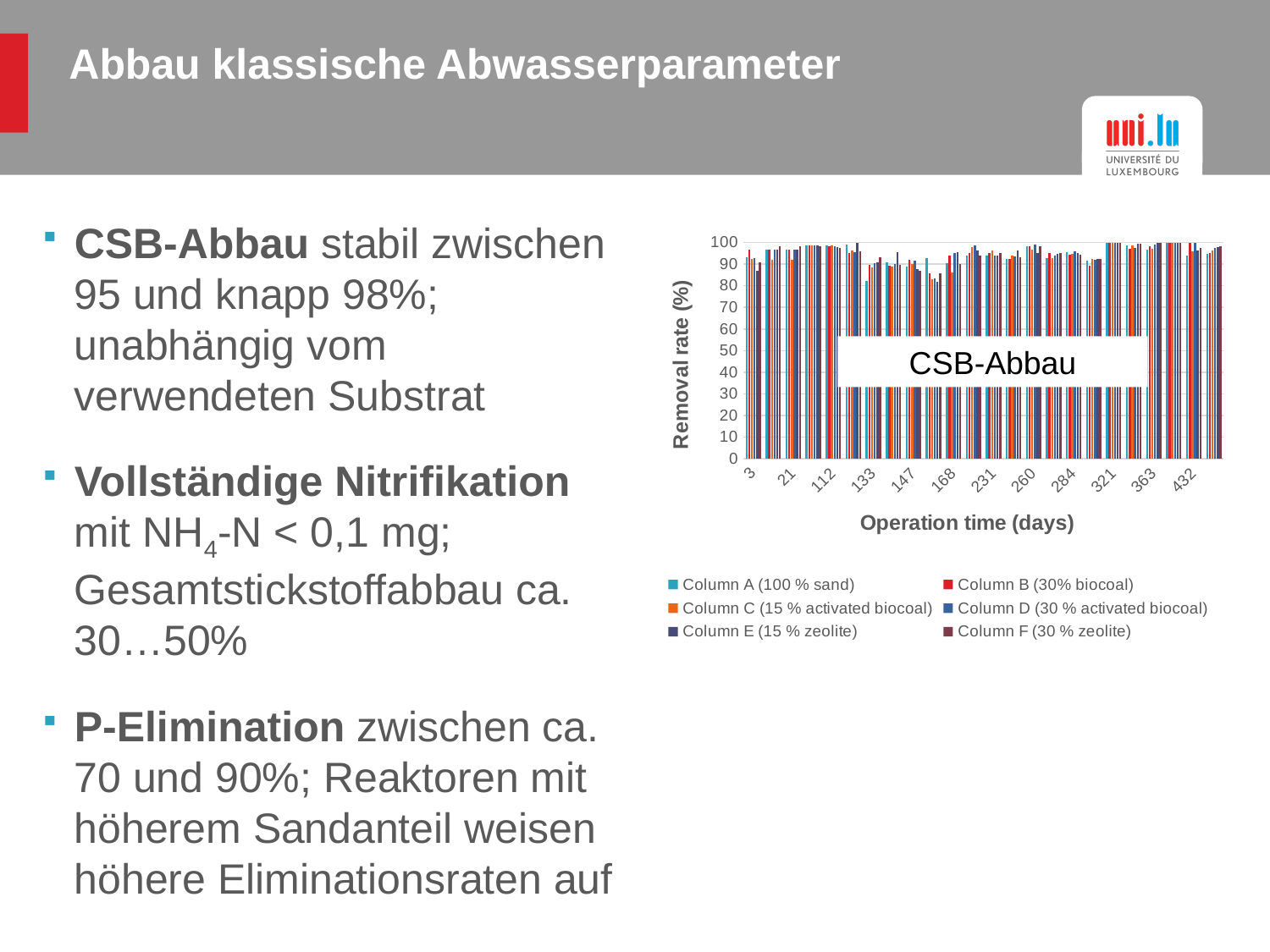

# Abbau klassische Abwasserparameter
CSB-Abbau stabil zwischen 95 und knapp 98%; unabhängig vom verwendeten Substrat
Vollständige Nitrifikation mit NH4-N < 0,1 mg; Gesamtstickstoffabbau ca. 30…50%
P-Elimination zwischen ca. 70 und 90%; Reaktoren mit höherem Sandanteil weisen höhere Eliminationsraten auf

### Chart

| Category | Column A (100 % sand) | Column B (30% biocoal) | Column C (15 % activated biocoal) | Column D (30 % activated biocoal) | Column E (15 % zeolite) | Column F (30 % zeolite) |
|---|---|---|---|---|---|---|
| 3 | 92.99470899470899 | 96.63492063492063 | 92.33862433862434 | 92.5925925925926 | 86.98412698412699 | 90.78306878306877 |
| 10 | 96.7266775777414 | 96.7266775777414 | 91.81669394435352 | 96.7266775777414 | 96.7266775777414 | 98.3633387888707 |
| 21 | 96.83042789223455 | 96.83042789223455 | 92.07606973058637 | 96.83042789223455 | 96.83042789223455 | 98.41521394611728 |
| 45 | 98.5207100591716 | 98.5207100591716 | 98.5207100591716 | 98.5207100591716 | 98.5207100591716 | 98.1508875739645 |
| 112 | 98.77600979192167 | 98.1640146878825 | 98.77600979192167 | 98.1640146878825 | 97.796817625459 | 97.55201958384333 |
| 126 | 99.06024096385542 | 95.16867469879517 | 96.3855421686747 | 95.54216867469879 | 99.69879518072288 | 95.78313253012048 |
| 133 | 82.17948717948718 | 89.74358974358975 | 88.26923076923077 | 90.5128205128205 | 90.89743589743591 | 93.30769230769232 |
| 140 | 90.68345323741008 | 89.08872901678659 | 88.93285371702638 | 89.95203836930456 | 95.50359712230217 | 89.64028776978418 |
| 147 | 88.73096446700508 | 91.85786802030456 | 90.15228426395939 | 91.68527918781726 | 87.51269035532995 | 87.00507614213198 |
| 161 | 92.56410256410257 | 85.64102564102564 | 83.07692307692307 | 83.2051282051282 | 81.7948717948718 | 85.76923076923077 |
| 168 | 90.45 | 94.0625 | 86.125 | 95.0625 | 95.7 | 90.1625 |
| 196 | 93.75 | 95.08749999999999 | 97.6625 | 98.77499999999999 | 96.2625 | 93.80000000000001 |
| 231 | 93.98315282791818 | 95.18652226233453 | 96.38989169675091 | 93.98315282791818 | 93.98315282791818 | 95.18652226233453 |
| 245 | 92.28915662650601 | 92.40963855421687 | 93.855421686747 | 93.37349397590361 | 96.26506024096386 | 93.25301204819277 |
| 260 | 98.19168173598554 | 98.19168173598554 | 96.74502712477397 | 99.09584086799276 | 94.9367088607595 | 98.19168173598554 |
| 274 | 92.80423280423281 | 94.92063492063492 | 92.6984126984127 | 93.96825396825396 | 94.81481481481481 | 94.92063492063492 |
| 284 | 95.57671957671957 | 94.46560846560847 | 94.88888888888889 | 95.78835978835978 | 95.21693121693121 | 94.14075286415712 |
| 298 | 91.64021164021163 | 89.41798941798942 | 92.16931216931216 | 91.85185185185185 | 92.32804232804233 | 92.46560846560847 |
| 321 | 100.0 | 100.0 | 100.0 | 100.0 | 100.0 | 100.0 |
| 342 | 98.80423280423281 | 97.15343915343915 | 98.46560846560847 | 97.29100529100528 | 99.3005291005291 | 99.26560846560847 |
| 363 | 96.5079365079365 | 98.0952380952381 | 97.24867724867725 | 99.15343915343917 | 99.78835978835978 | 99.78835978835978 |
| 418 | 100.0 | 100.0 | 100.0 | 100.0 | 100.0 | 100.0 |
| 432 | 93.78835978835978 | 100.0 | 95.8941798941799 | 100.0 | 96.13756613756614 | 97.51322751322752 |
| 446 | 94.65608465608466 | 94.94179894179894 | 96.39153439153439 | 97.61904761904762 | 97.84126984126983 | 98.33862433862434 |
CSB-Abbau
Untersuchungen im Labormaβstab